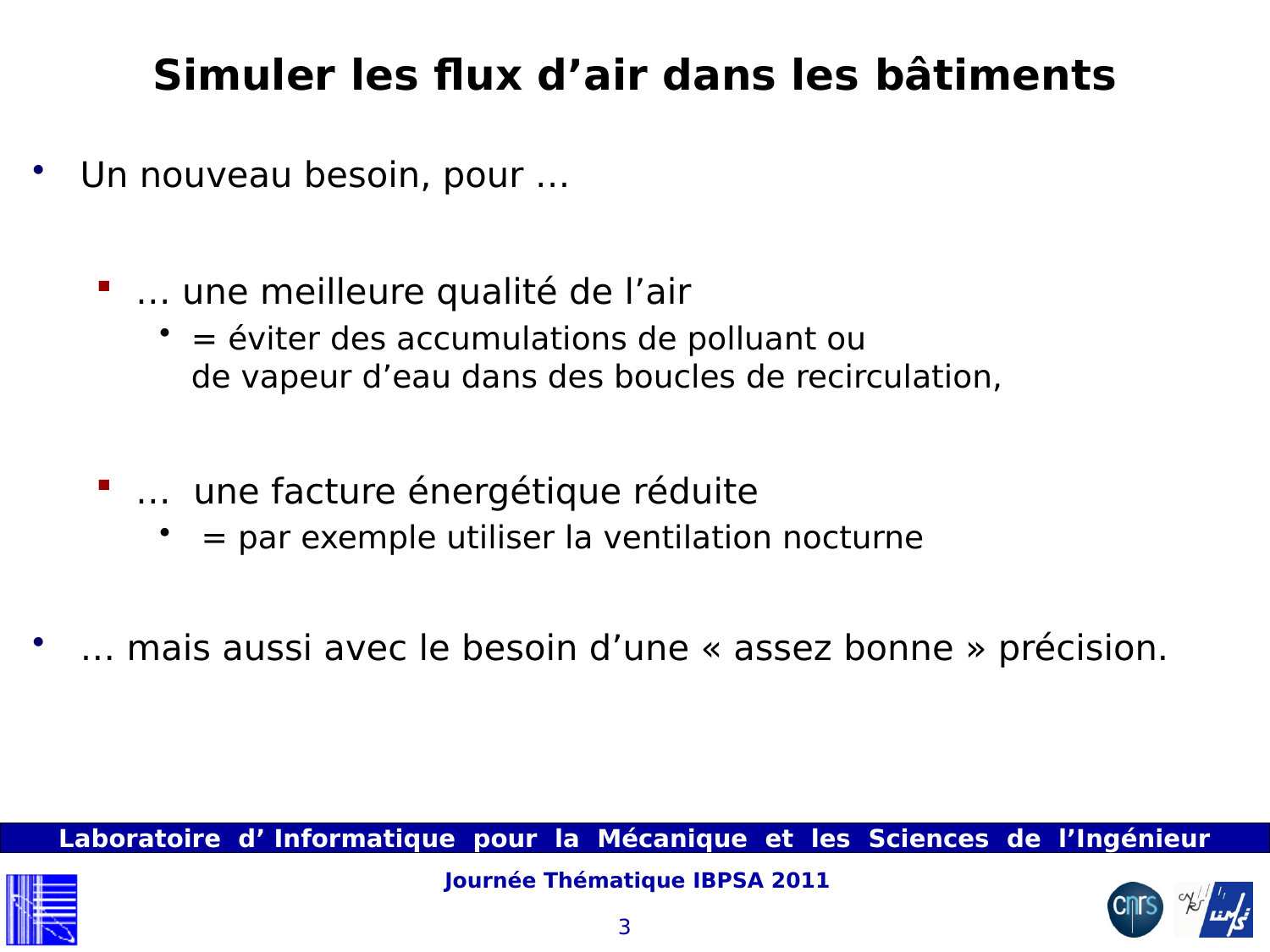

# Simuler les flux d’air dans les bâtiments
Un nouveau besoin, pour …

… une meilleure qualité de l’air
= éviter des accumulations de polluant ou
de vapeur d’eau dans des boucles de recirculation,

…  une facture énergétique réduite
 = par exemple utiliser la ventilation nocturne

… mais aussi avec le besoin d’une « assez bonne » précision.
Journée Thématique IBPSA 2011
3